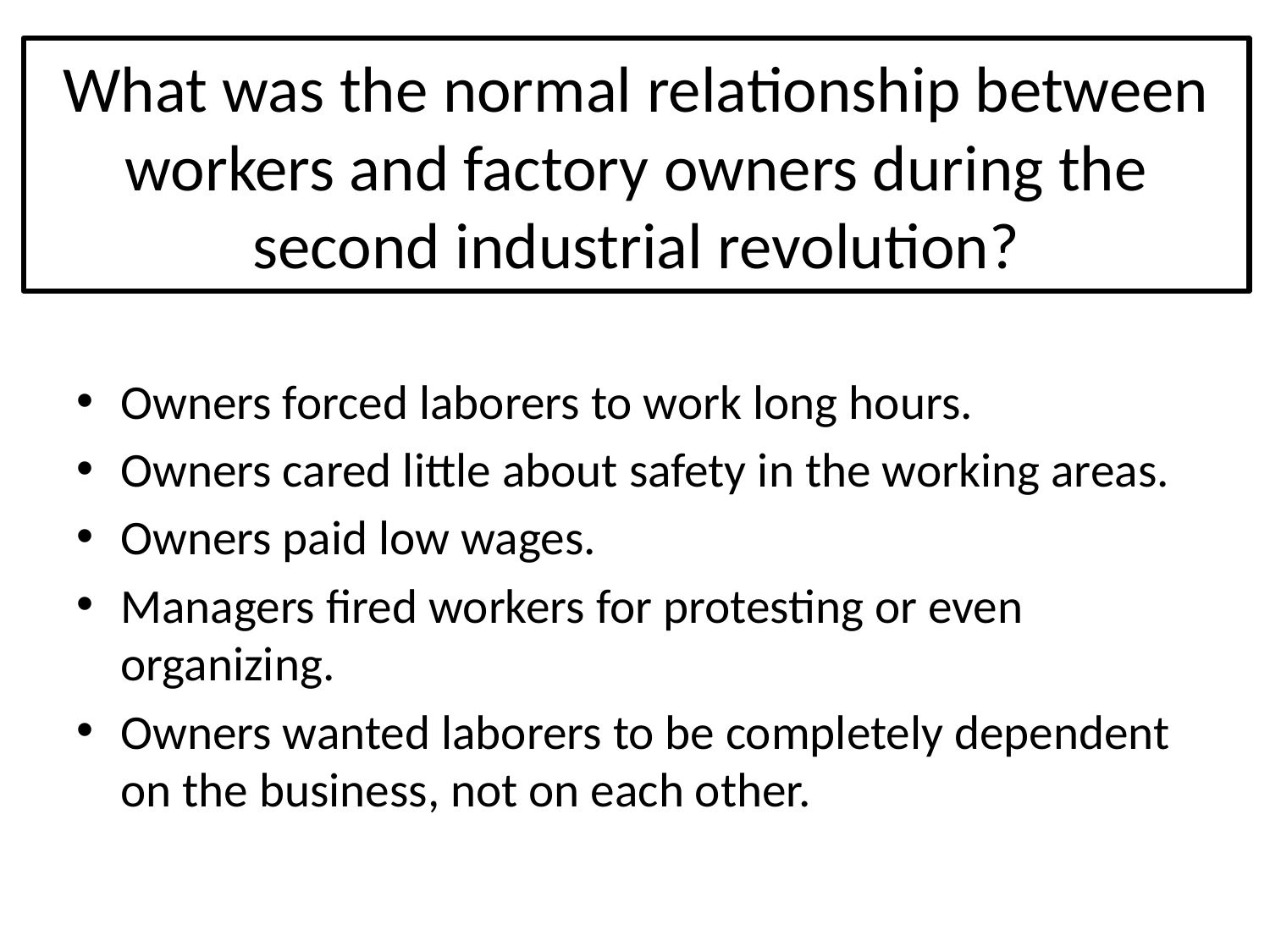

# What was the normal relationship between workers and factory owners during the second industrial revolution?
Owners forced laborers to work long hours.
Owners cared little about safety in the working areas.
Owners paid low wages.
Managers fired workers for protesting or even organizing.
Owners wanted laborers to be completely dependent on the business, not on each other.